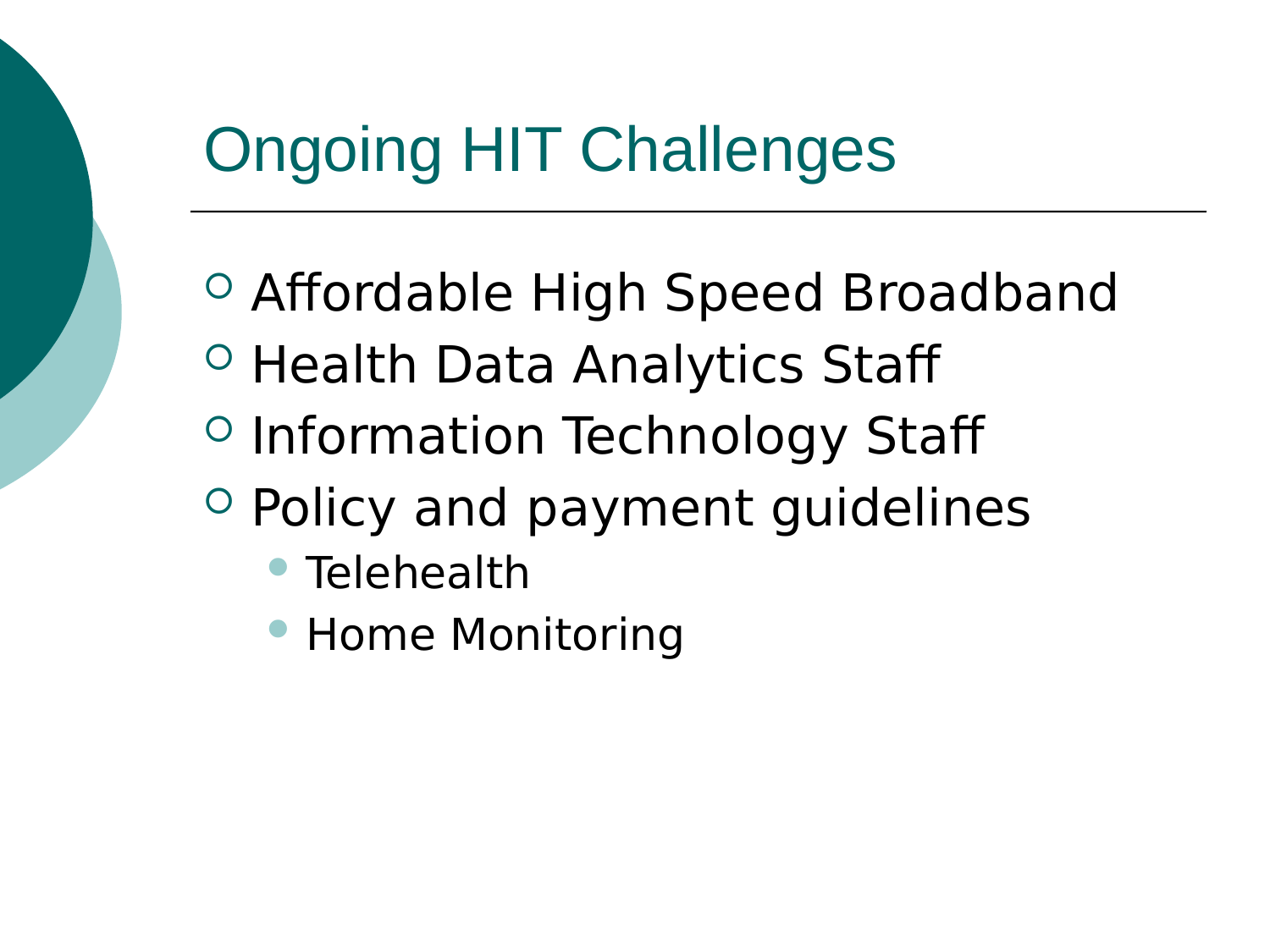

# Ongoing HIT Challenges
Affordable High Speed Broadband
Health Data Analytics Staff
Information Technology Staff
Policy and payment guidelines
Telehealth
Home Monitoring